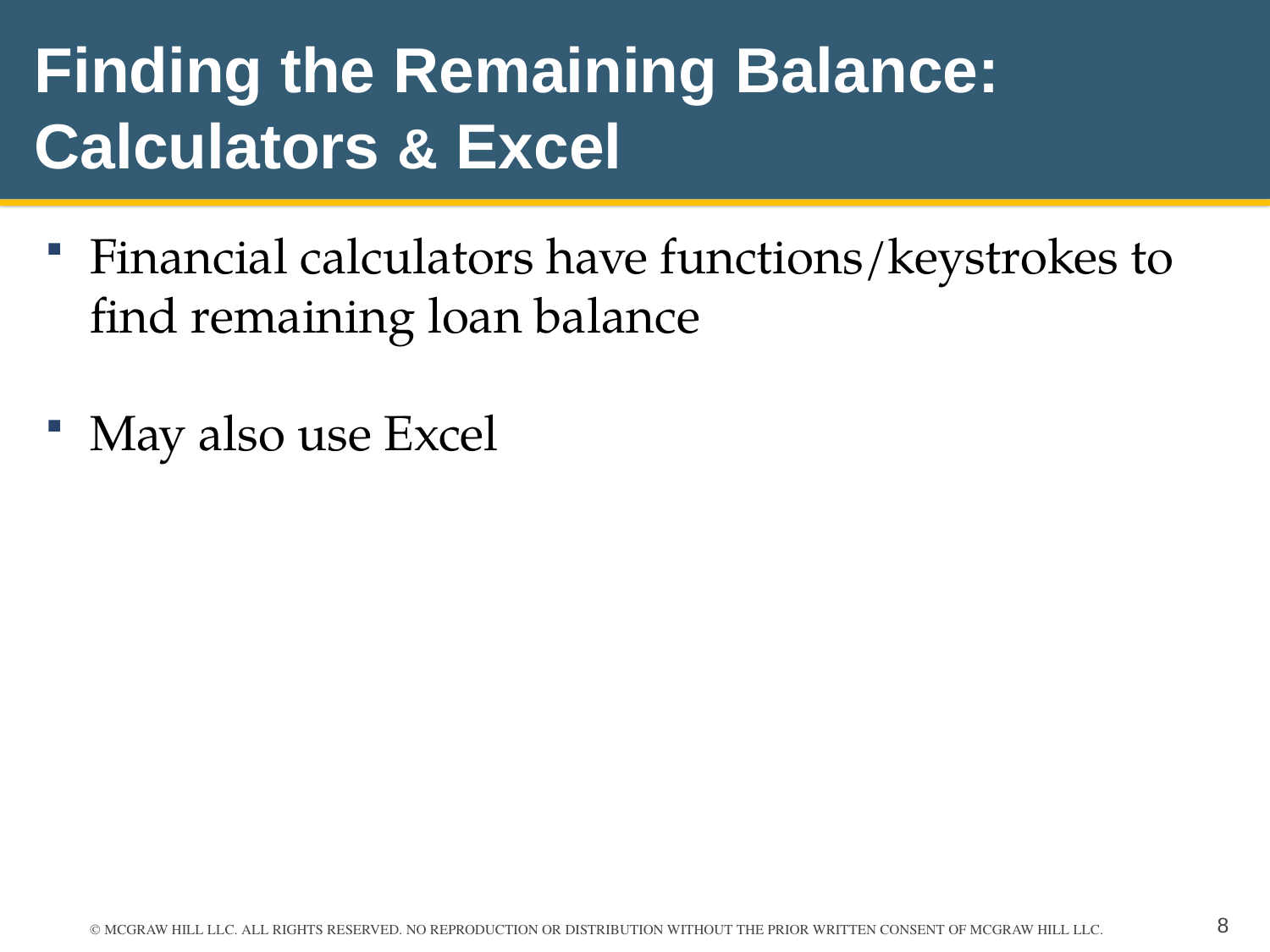

# Finding the Remaining Balance:   Calculators & Excel
Financial calculators have functions/keystrokes to find remaining loan balance

May also use Excel
© MCGRAW HILL LLC. ALL RIGHTS RESERVED. NO REPRODUCTION OR DISTRIBUTION WITHOUT THE PRIOR WRITTEN CONSENT OF MCGRAW HILL LLC.
8